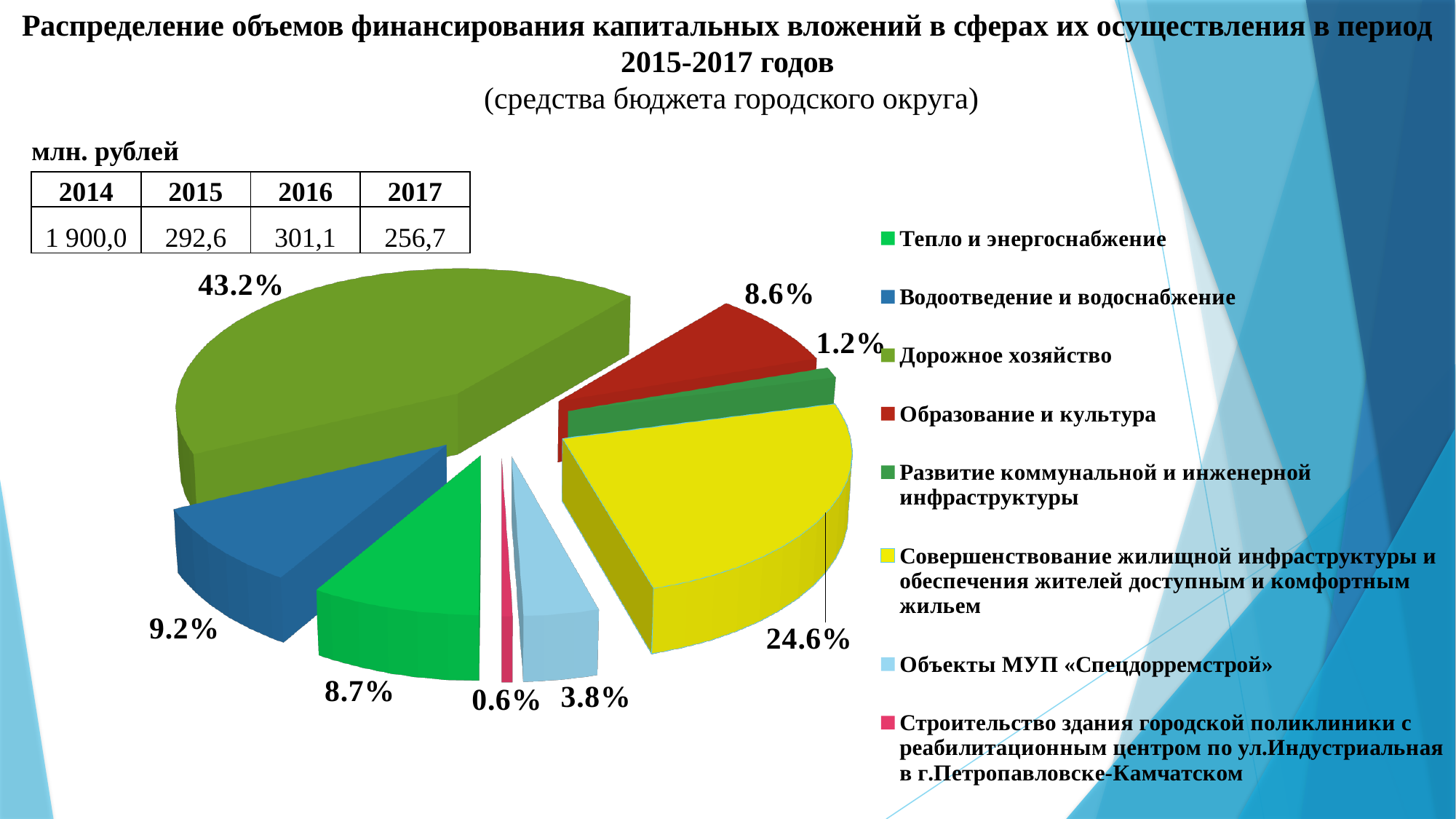

# Распределение объемов финансирования капитальных вложений в сферах их осуществления в период 2015-2017 годов (средства бюджета городского округа)
млн. рублей
| 2014 | 2015 | 2016 | 2017 |
| --- | --- | --- | --- |
| 1 900,0 | 292,6 | 301,1 | 256,7 |

[unsupported chart]